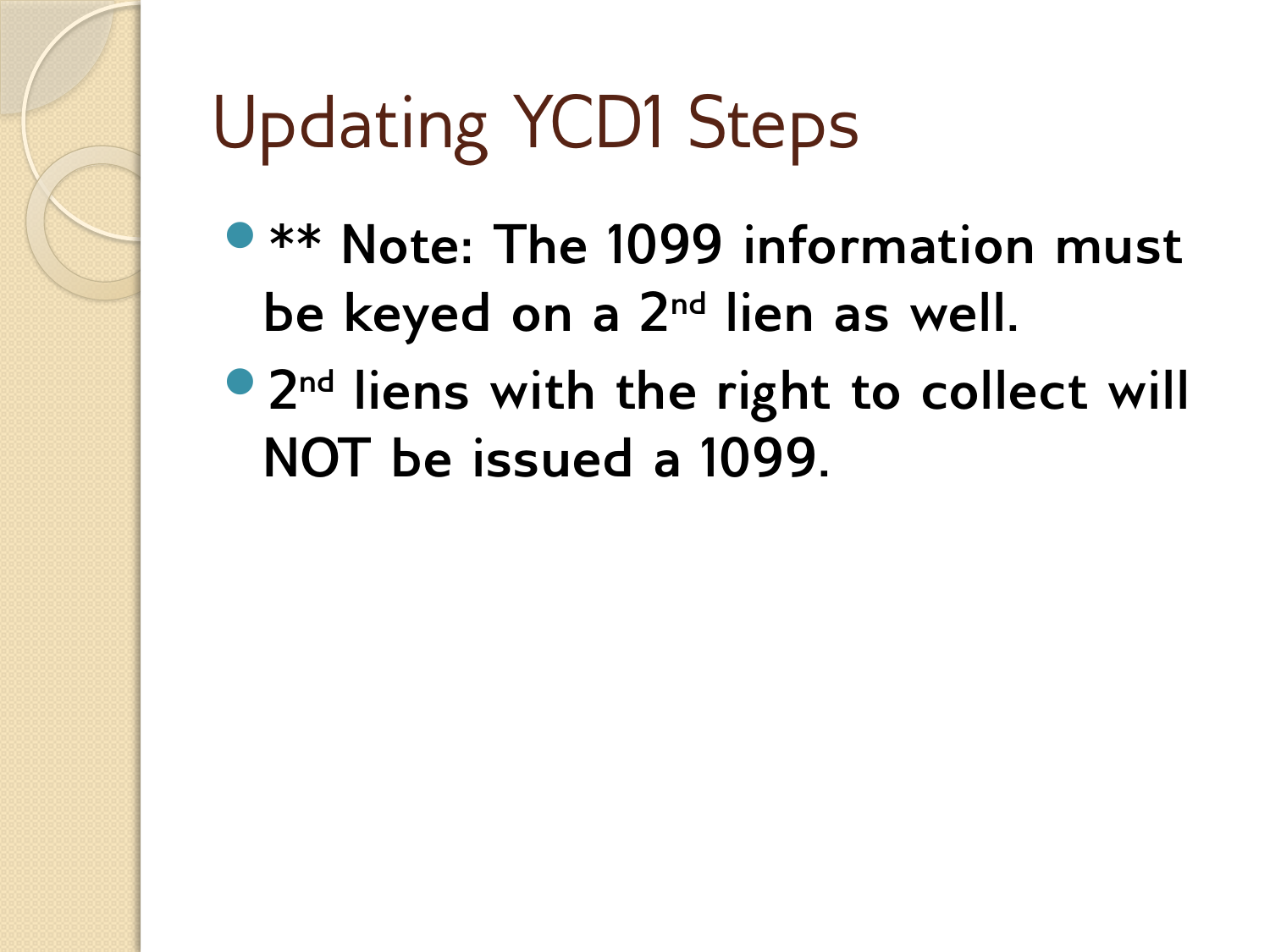

# Updating YCD1 Steps
** Note: The 1099 information must be keyed on a 2nd lien as well.
2nd liens with the right to collect will NOT be issued a 1099.